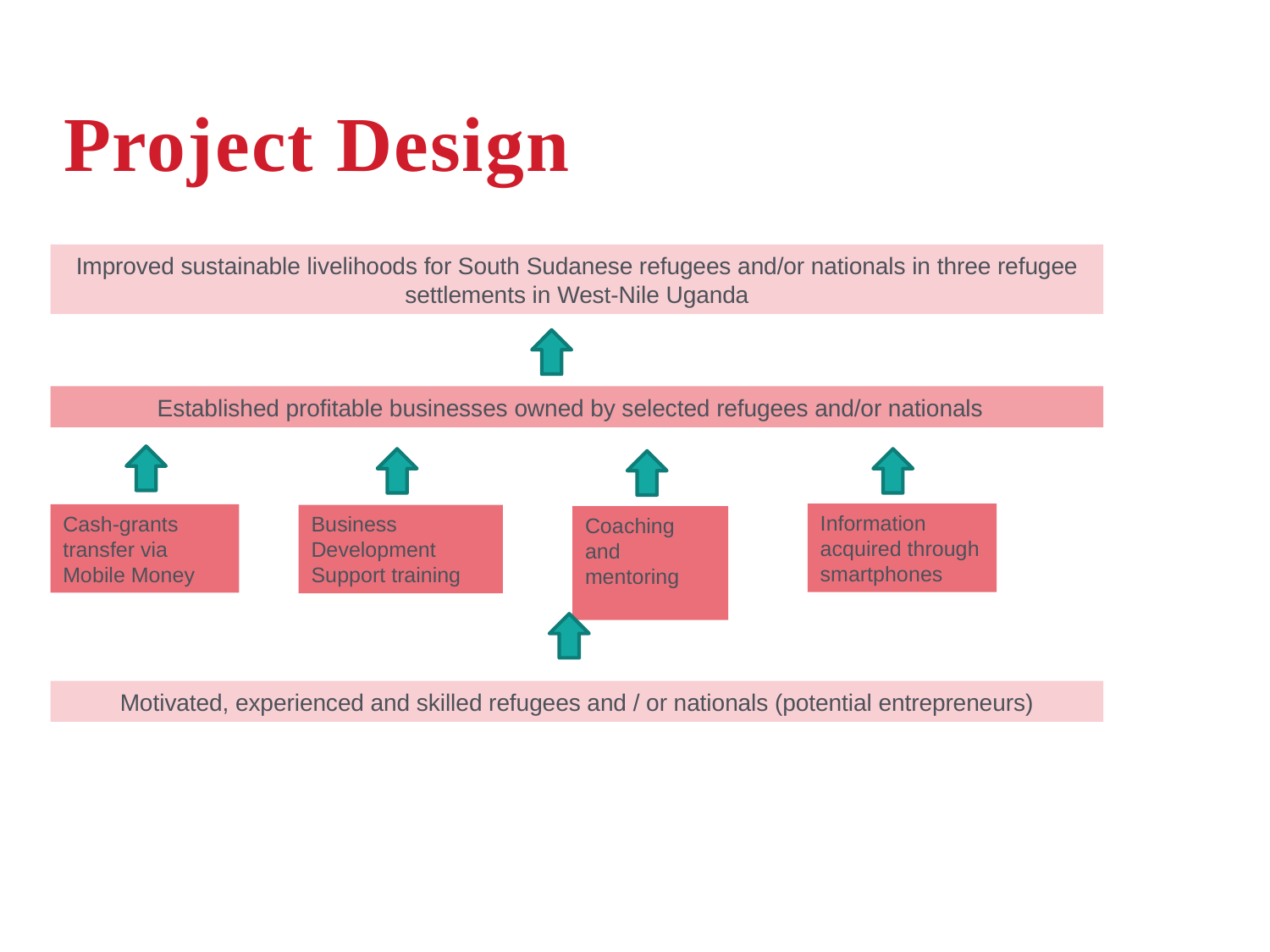

# Project Design
Improved sustainable livelihoods for South Sudanese refugees and/or nationals in three refugee settlements in West-Nile Uganda

Established profitable businesses owned by selected refugees and/or nationals

Information acquired through smartphones
Cash-grants transfer via Mobile Money
Business Development Support training
Coaching and mentoring

Motivated, experienced and skilled refugees and / or nationals (potential entrepreneurs)